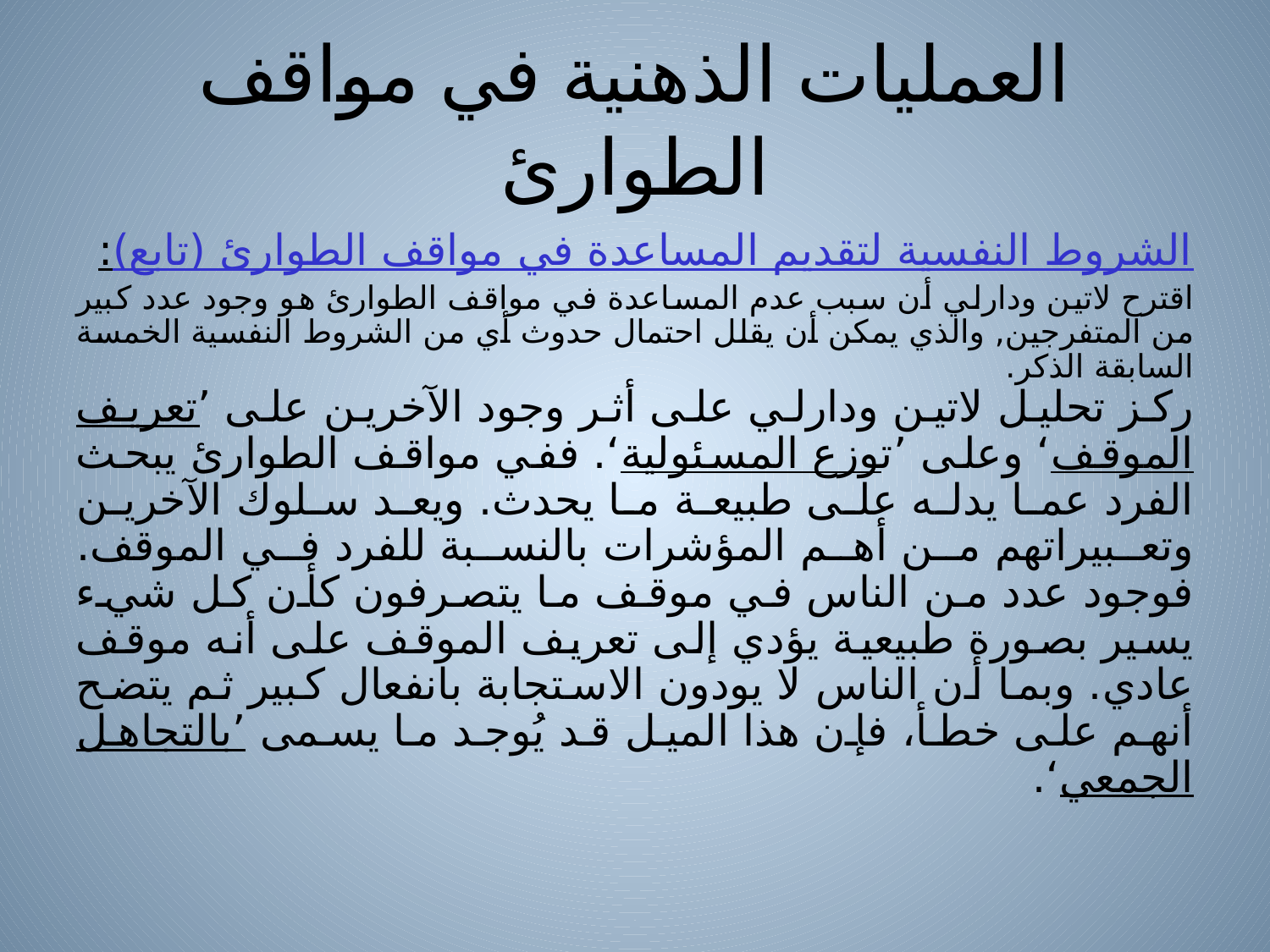

# العمليات الذهنية في مواقف الطوارئ
الشروط النفسية لتقديم المساعدة في مواقف الطوارئ (تابع):
اقترح لاتين ودارلي أن سبب عدم المساعدة في مواقف الطوارئ هو وجود عدد كبير من المتفرجين, والذي يمكن أن يقلل احتمال حدوث أي من الشروط النفسية الخمسة السابقة الذكر.
ركز تحليل لاتين ودارلي على أثر وجود الآخرين على ’تعريف الموقف‘ وعلى ’توزع المسئولية‘. ففي مواقف الطوارئ يبحث الفرد عما يدله على طبيعة ما يحدث. ويعد سلوك الآخرين وتعبيراتهم من أهم المؤشرات بالنسبة للفرد في الموقف. فوجود عدد من الناس في موقف ما يتصرفون كأن كل شيء يسير بصورة طبيعية يؤدي إلى تعريف الموقف على أنه موقف عادي. وبما أن الناس لا يودون الاستجابة بانفعال كبير ثم يتضح أنهم على خطأ، فإن هذا الميل قد يُوجد ما يسمى ’بالتجاهل الجمعي‘.